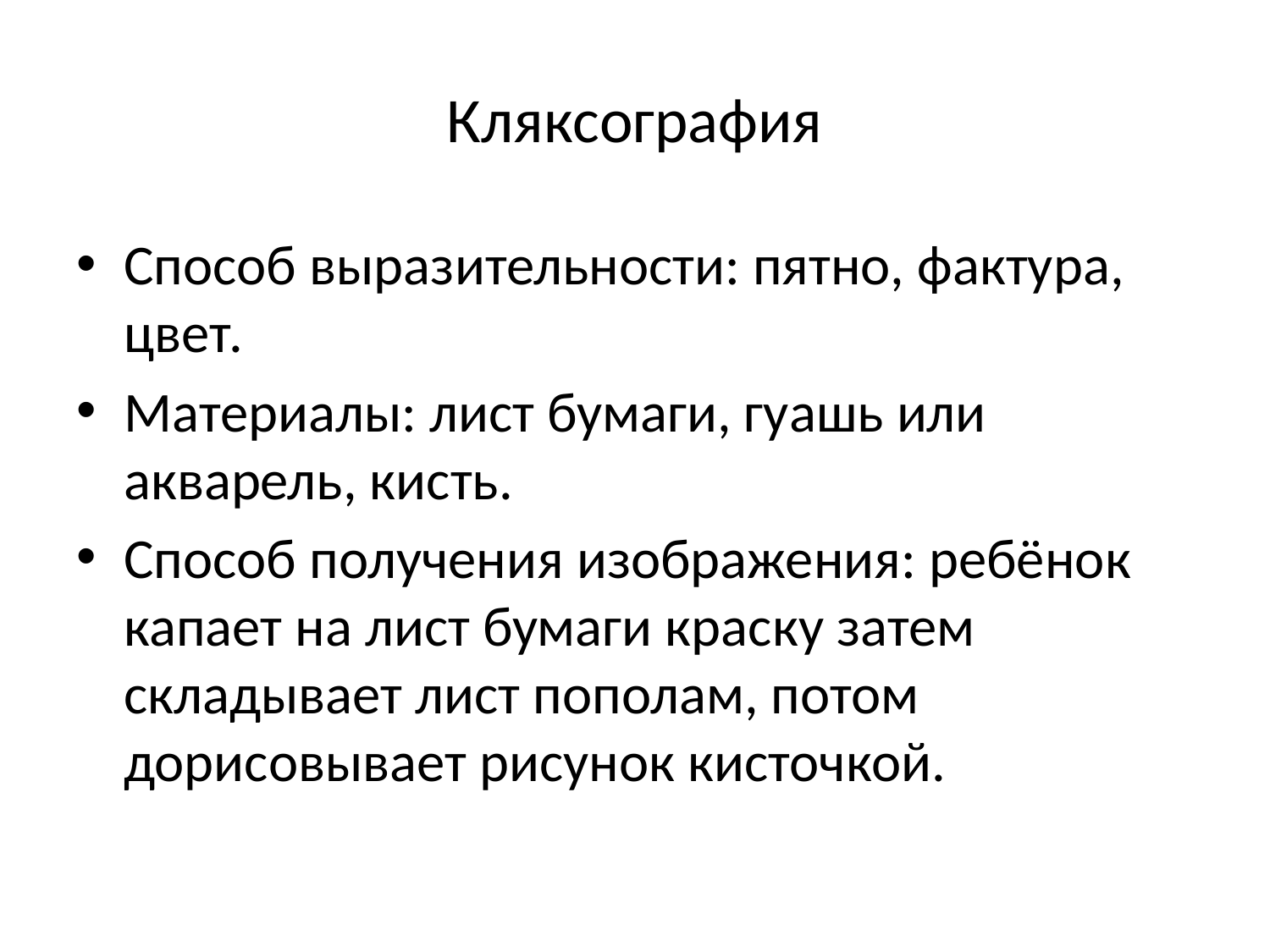

# Кляксография
Способ выразительности: пятно, фактура, цвет.
Материалы: лист бумаги, гуашь или акварель, кисть.
Способ получения изображения: ребёнок капает на лист бумаги краску затем складывает лист пополам, потом дорисовывает рисунок кисточкой.